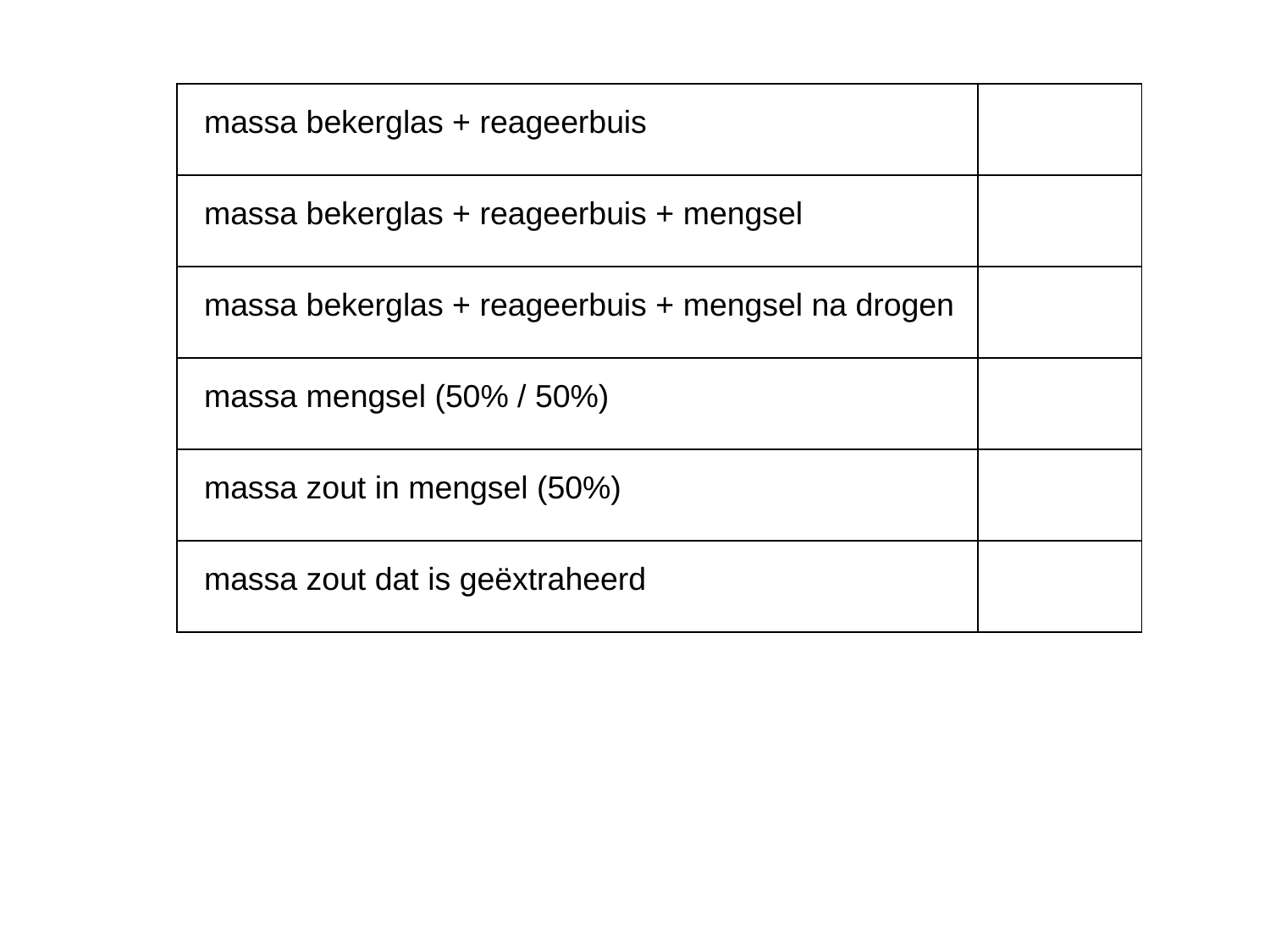

| massa bekerglas + reageerbuis |  |
| --- | --- |
| massa bekerglas + reageerbuis + mengsel |  |
| massa bekerglas + reageerbuis + mengsel na drogen |  |
| massa mengsel (50% / 50%) |  |
| --- | --- |
| massa zout in mengsel (50%) |  |
| massa zout dat is geëxtraheerd |  |